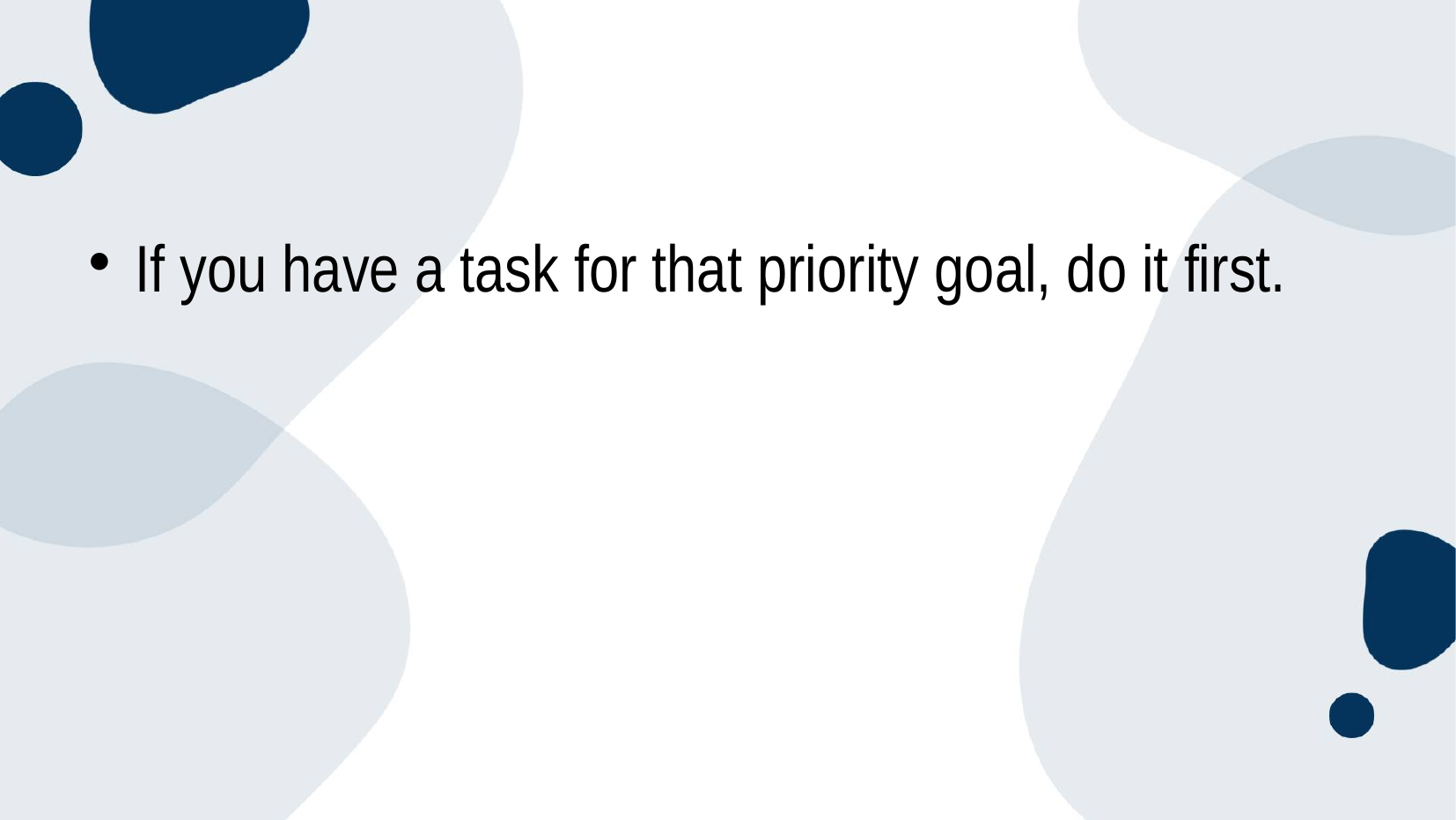

#
If you have a task for that priority goal, do it first.